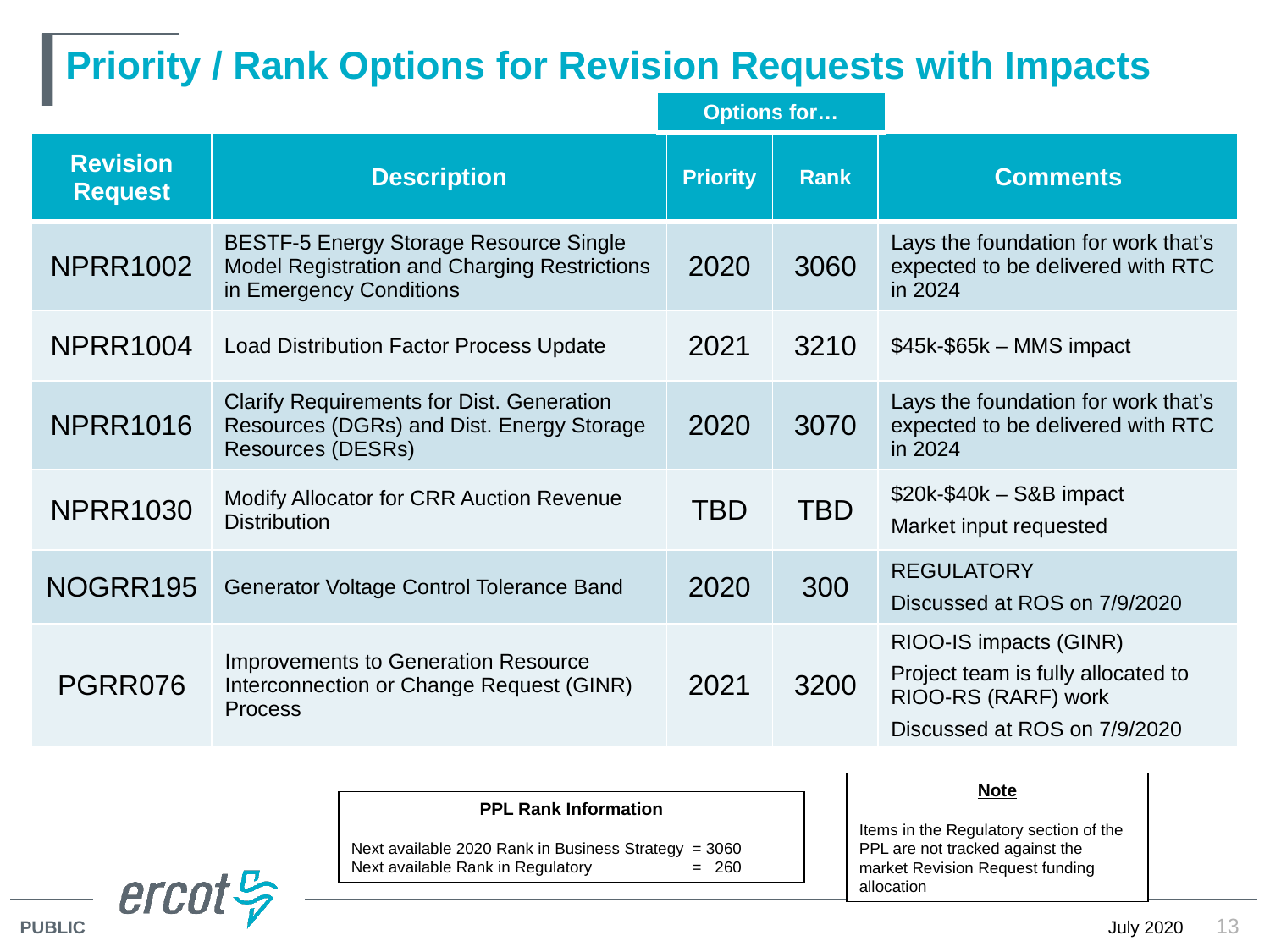

# Priority / Rank Options for Revision Requests with Impacts
| Options for… |
| --- |
| Revision Request | Description | Priority | Rank | Comments |
| --- | --- | --- | --- | --- |
| NPRR1002 | BESTF-5 Energy Storage Resource Single Model Registration and Charging Restrictions in Emergency Conditions | 2020 | 3060 | Lays the foundation for work that’s expected to be delivered with RTC in 2024 |
| NPRR1004 | Load Distribution Factor Process Update | 2021 | 3210 | $45k-$65k – MMS impact |
| NPRR1016 | Clarify Requirements for Dist. Generation Resources (DGRs) and Dist. Energy Storage Resources (DESRs) | 2020 | 3070 | Lays the foundation for work that’s expected to be delivered with RTC in 2024 |
| NPRR1030 | Modify Allocator for CRR Auction Revenue Distribution | TBD | TBD | $20k-$40k – S&B impact Market input requested |
| NOGRR195 | Generator Voltage Control Tolerance Band | 2020 | 300 | REGULATORY Discussed at ROS on 7/9/2020 |
| PGRR076 | Improvements to Generation Resource Interconnection or Change Request (GINR) Process | 2021 | 3200 | RIOO-IS impacts (GINR) Project team is fully allocated to RIOO-RS (RARF) work Discussed at ROS on 7/9/2020 |
Note

Items in the Regulatory section of the PPL are not tracked against the market Revision Request funding allocation
PPL Rank Information

Next available 2020 Rank in Business Strategy 	= 3060
Next available Rank in Regulatory	=   260
13